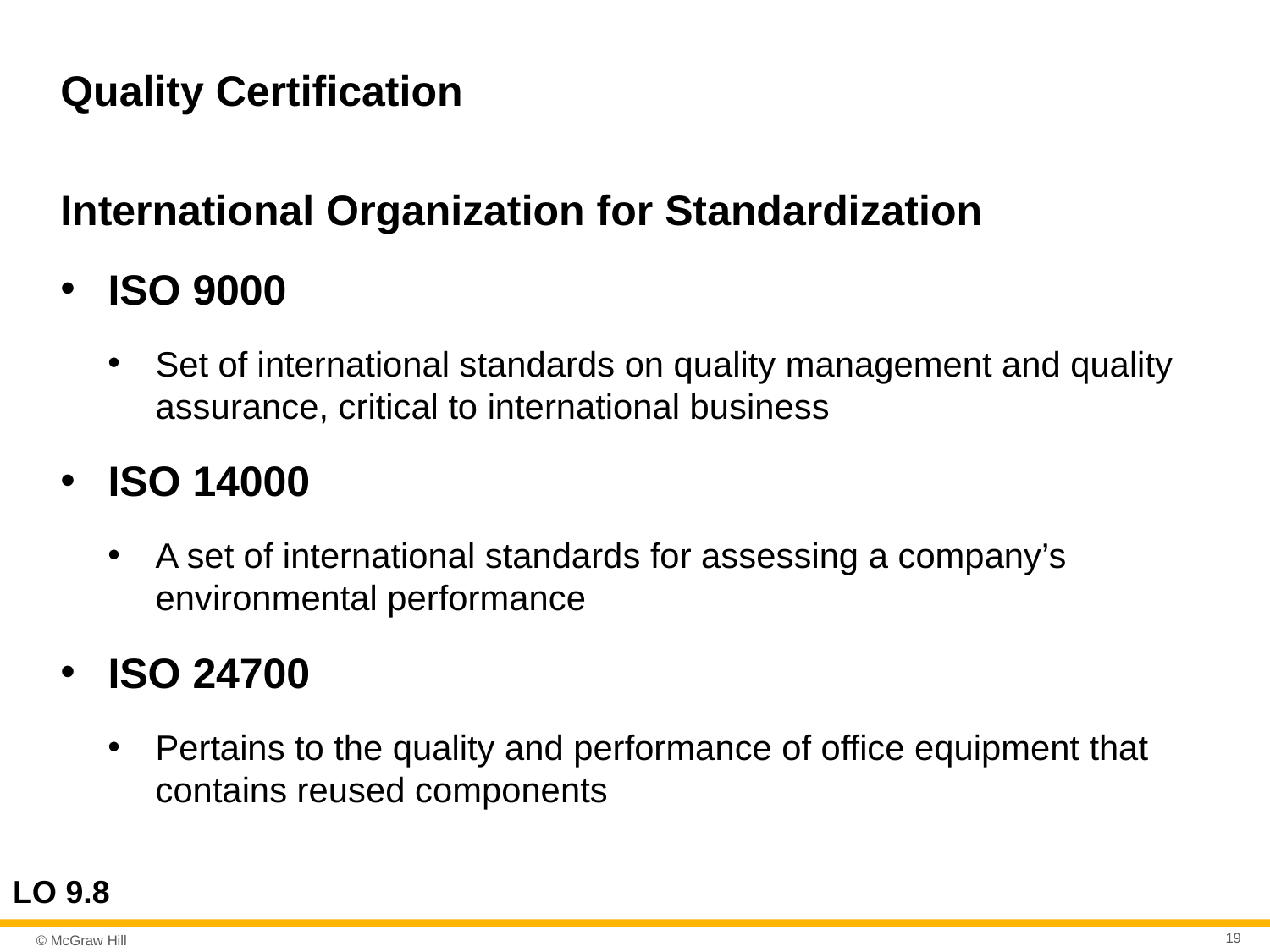

# Quality Certification
International Organization for Standardization
ISO 9000
Set of international standards on quality management and quality assurance, critical to international business
ISO 14000
A set of international standards for assessing a company’s environmental performance
ISO 24700
Pertains to the quality and performance of office equipment that contains reused components
LO 9.8